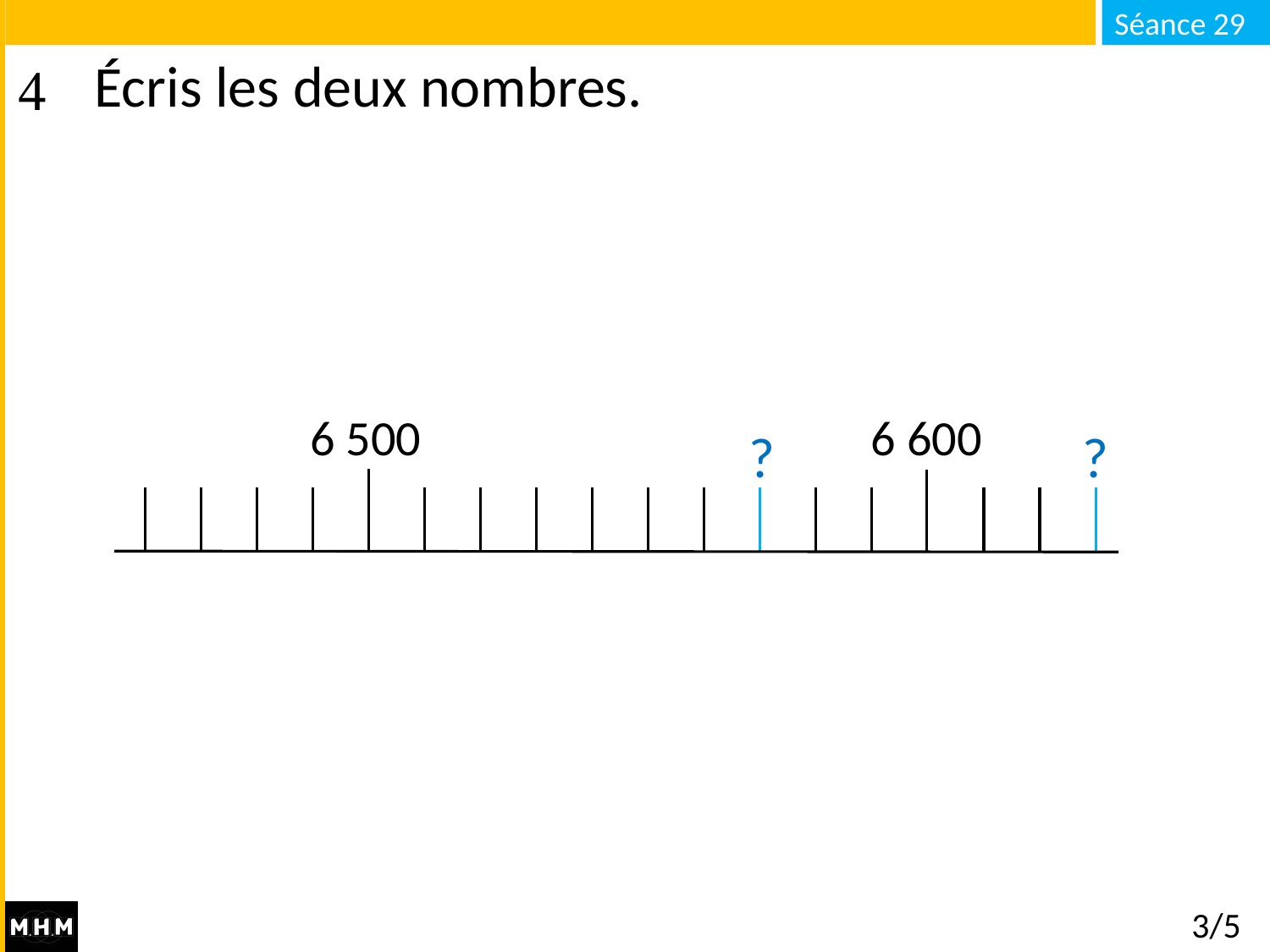

# Écris les deux nombres.
6 500
6 600
?
?
3/5